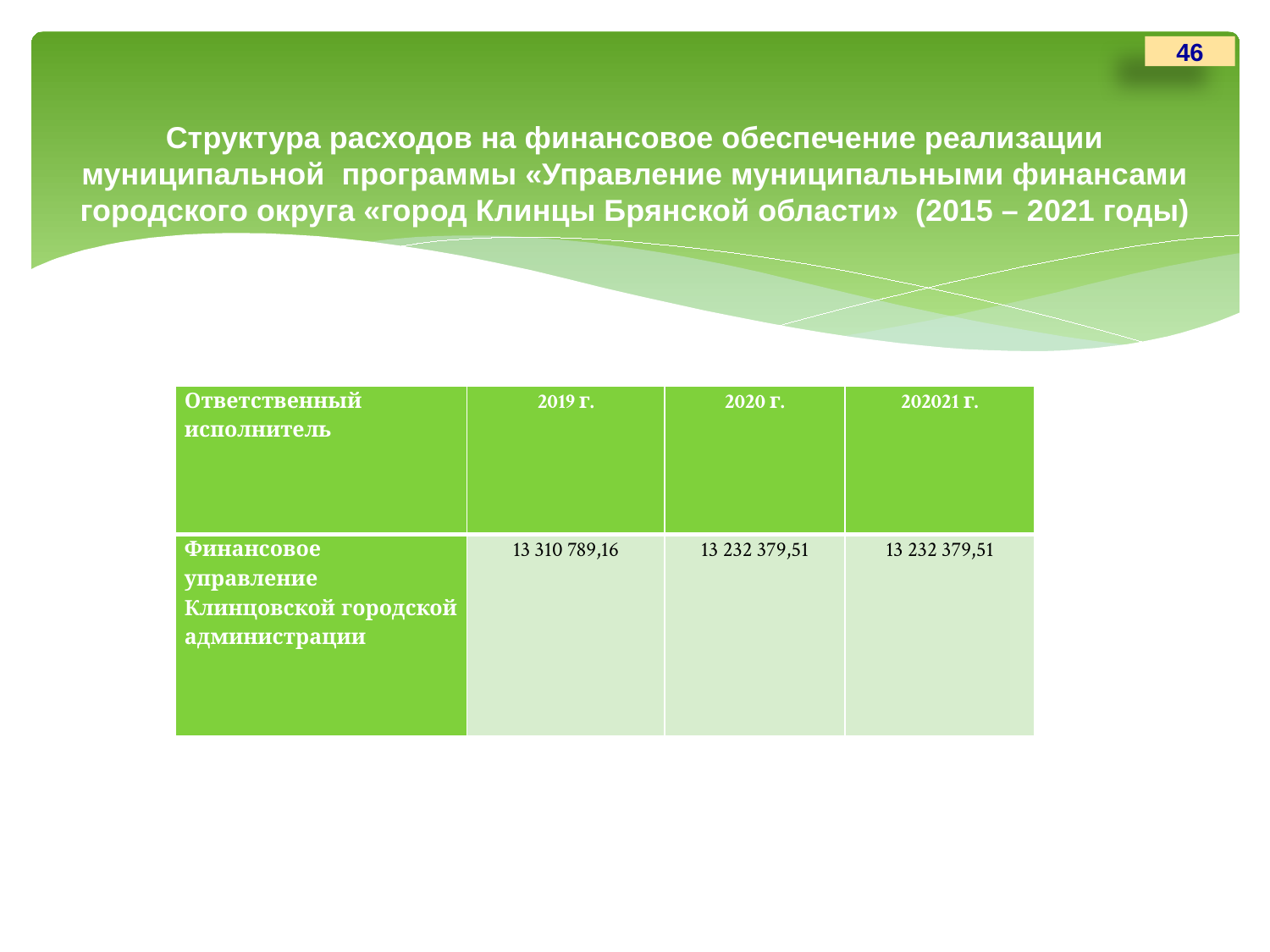

46
# Структура расходов на финансовое обеспечение реализации муниципальной  программы «Управление муниципальными финансами городского округа «город Клинцы Брянской области»  (2015 – 2021 годы)
| Ответственный исполнитель | 2019 г. | 2020 г. | 202021 г. |
| --- | --- | --- | --- |
| Финансовое управление Клинцовской городской администрации | 13 310 789,16 | 13 232 379,51 | 13 232 379,51 |